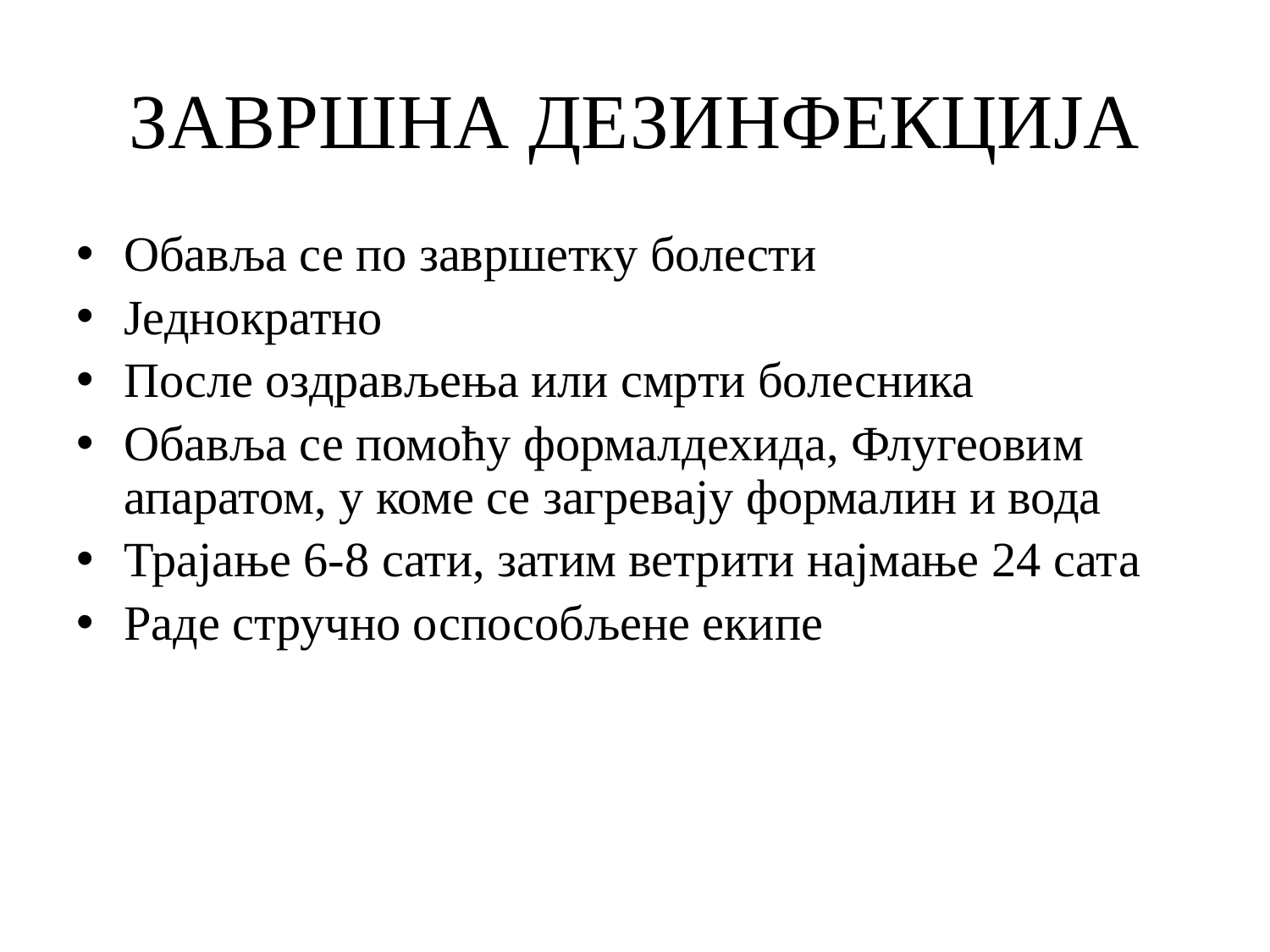

# ЗАВРШНА ДЕЗИНФЕКЦИЈА
Обавља се по завршетку болести
Једнократно
После оздрављења или смрти болесника
Обавља се помоћу формалдехида, Флугеовим апаратом, у коме се загревају формалин и вода
Трајање 6-8 сати, затим ветрити најмање 24 сата
Раде стручно оспособљене екипе